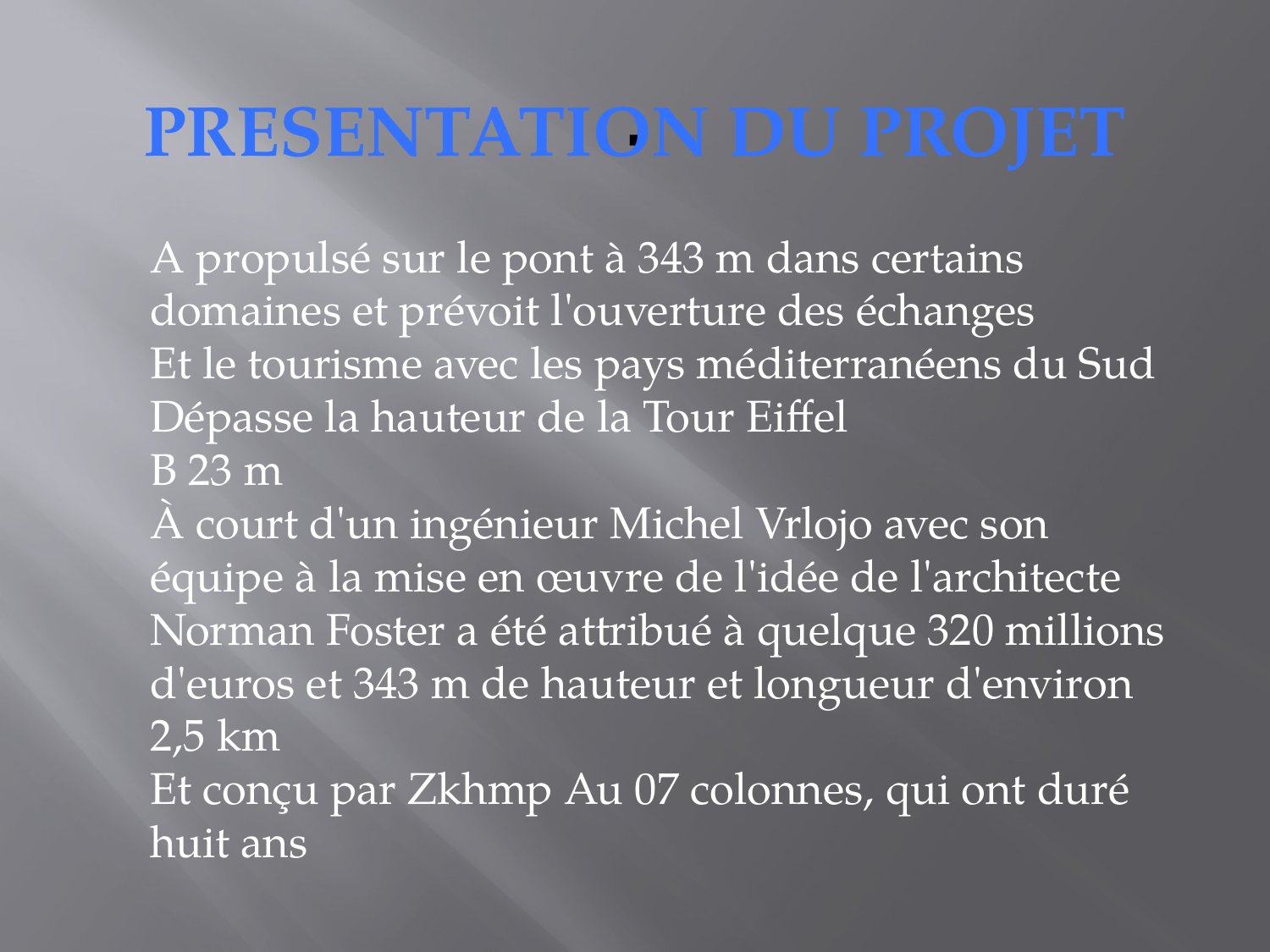

# .
PRESENTATION DU PROJET
     A propulsé sur le pont à 343 m dans certains domaines et prévoit l'ouverture des échanges
Et le tourisme avec les pays méditerranéens du Sud
Dépasse la hauteur de la Tour Eiffel
B 23 m
À court d'un ingénieur Michel Vrlojo avec son équipe à la mise en œuvre de l'idée de l'architecte Norman Foster a été attribué à quelque 320 millions d'euros et 343 m de hauteur et longueur d'environ 2,5 km
Et conçu par Zkhmp Au 07 colonnes, qui ont duré huit ans